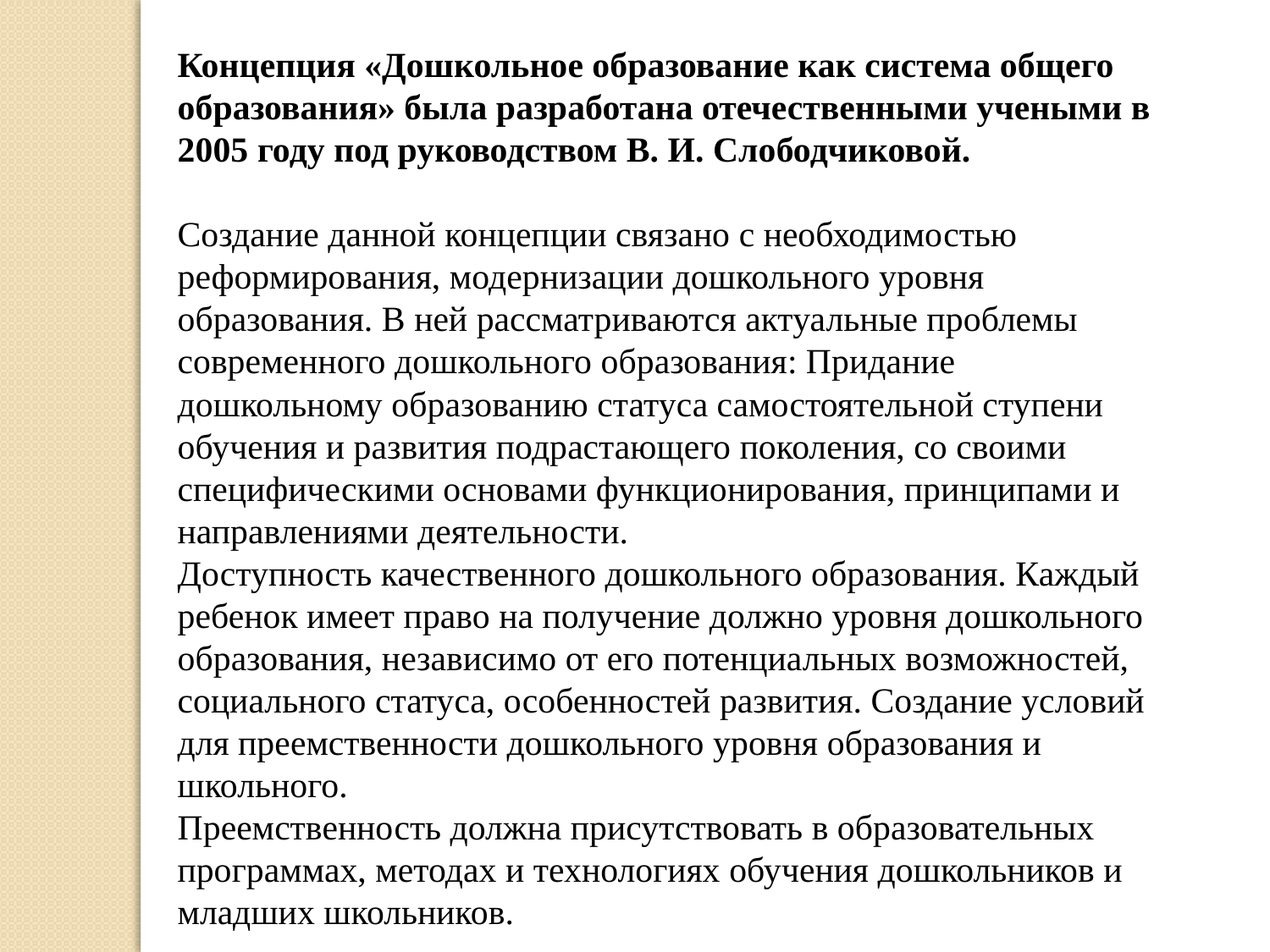

Концепция «Дошкольное образование как система общего образования» была разработана отечественными учеными в 2005 году под руководством В. И. Слободчиковой.

Создание данной концепции связано с необходимостью реформирования, модернизации дошкольного уровня образования. В ней рассматриваются актуальные проблемы современного дошкольного образования: Придание дошкольному образованию статуса самостоятельной ступени обучения и развития подрастающего поколения, со своими специфическими основами функционирования, принципами и направлениями деятельности.
Доступность качественного дошкольного образования. Каждый ребенок имеет право на получение должно уровня дошкольного образования, независимо от его потенциальных возможностей, социального статуса, особенностей развития. Создание условий для преемственности дошкольного уровня образования и школьного.
Преемственность должна присутствовать в образовательных программах, методах и технологиях обучения дошкольников и младших школьников.